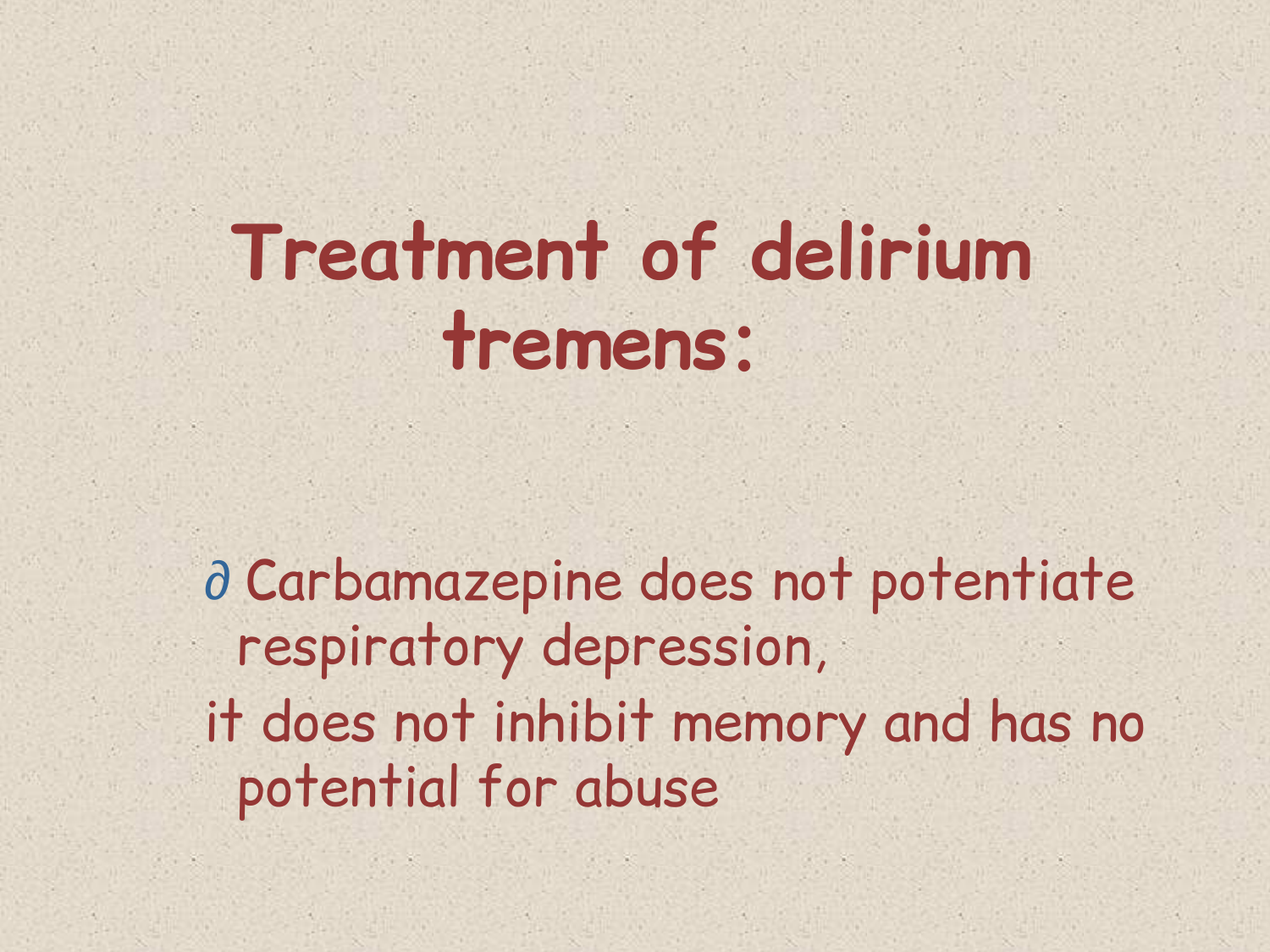

Treatment of delirium tremens:

∂ Carbamazepine does not potentiate respiratory depression,
it does not inhibit memory and has no potential for abuse